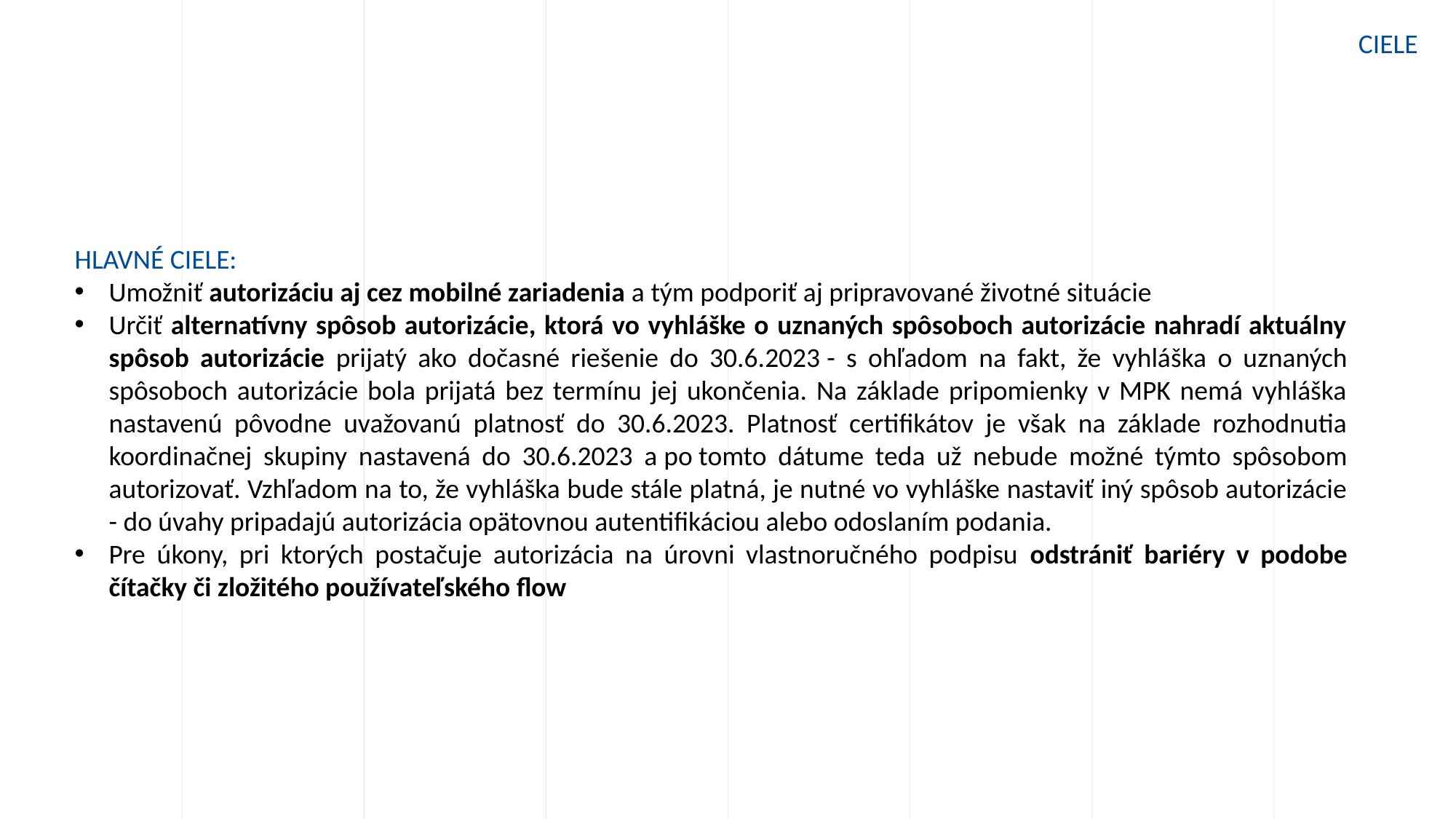

Ciele
Hlavné ciele:
Umožniť autorizáciu aj cez mobilné zariadenia a tým podporiť aj pripravované životné situácie
Určiť alternatívny spôsob autorizácie, ktorá vo vyhláške o uznaných spôsoboch autorizácie nahradí aktuálny spôsob autorizácie prijatý ako dočasné riešenie do 30.6.2023 - s ohľadom na fakt, že vyhláška o uznaných spôsoboch autorizácie bola prijatá bez termínu jej ukončenia. Na základe pripomienky v MPK nemá vyhláška nastavenú pôvodne uvažovanú platnosť do 30.6.2023. Platnosť certifikátov je však na základe rozhodnutia koordinačnej skupiny nastavená do 30.6.2023 a po tomto dátume teda už nebude možné týmto spôsobom autorizovať. Vzhľadom na to, že vyhláška bude stále platná, je nutné vo vyhláške nastaviť iný spôsob autorizácie - do úvahy pripadajú autorizácia opätovnou autentifikáciou alebo odoslaním podania.
Pre úkony, pri ktorých postačuje autorizácia na úrovni vlastnoručného podpisu odstrániť bariéry v podobe čítačky či zložitého používateľského flow